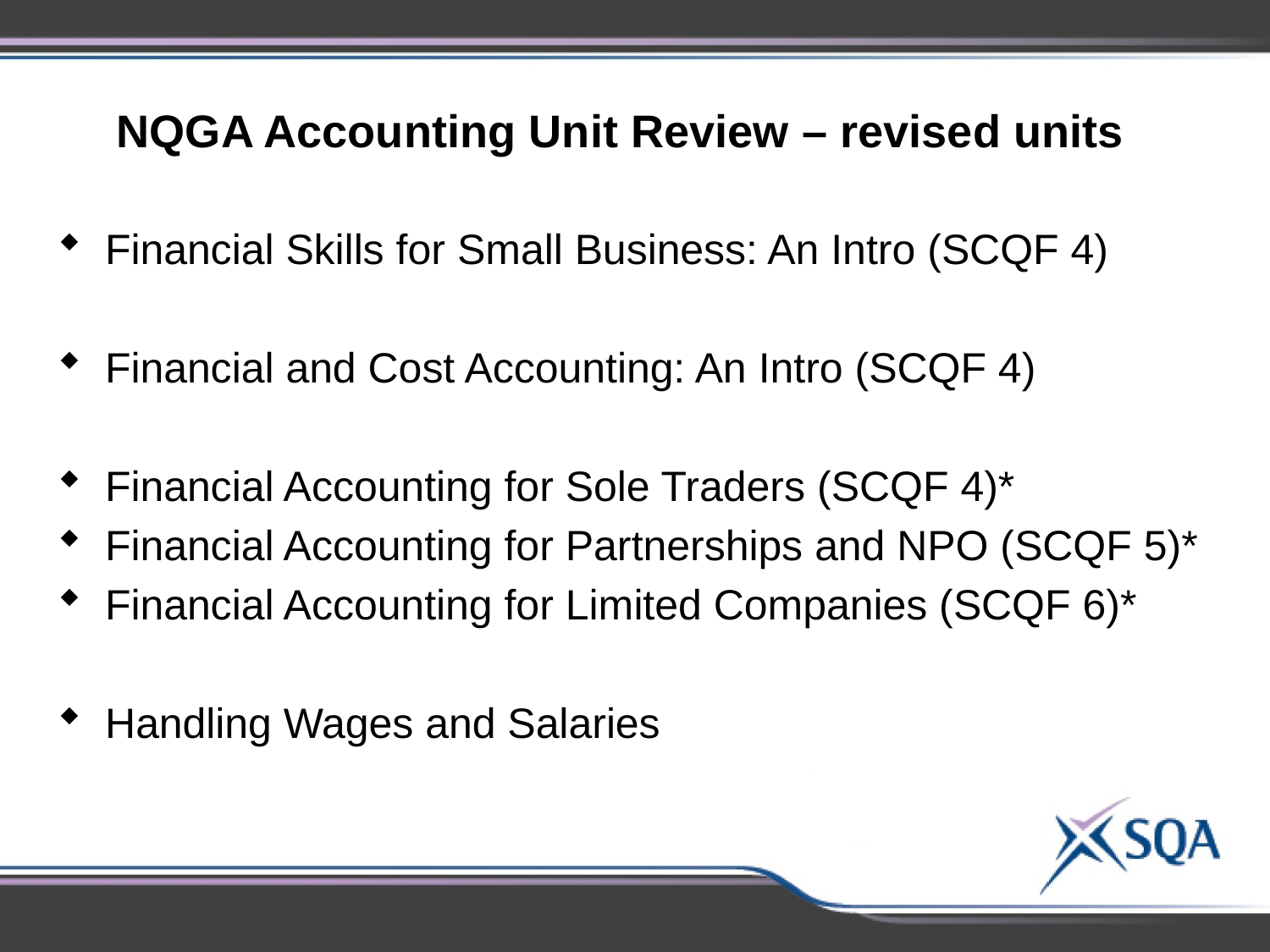

NQGA Accounting Unit Review – revised units
Financial Skills for Small Business: An Intro (SCQF 4)

Financial and Cost Accounting: An Intro (SCQF 4)

Financial Accounting for Sole Traders (SCQF 4)*
Financial Accounting for Partnerships and NPO (SCQF 5)*
Financial Accounting for Limited Companies (SCQF 6)*

Handling Wages and Salaries